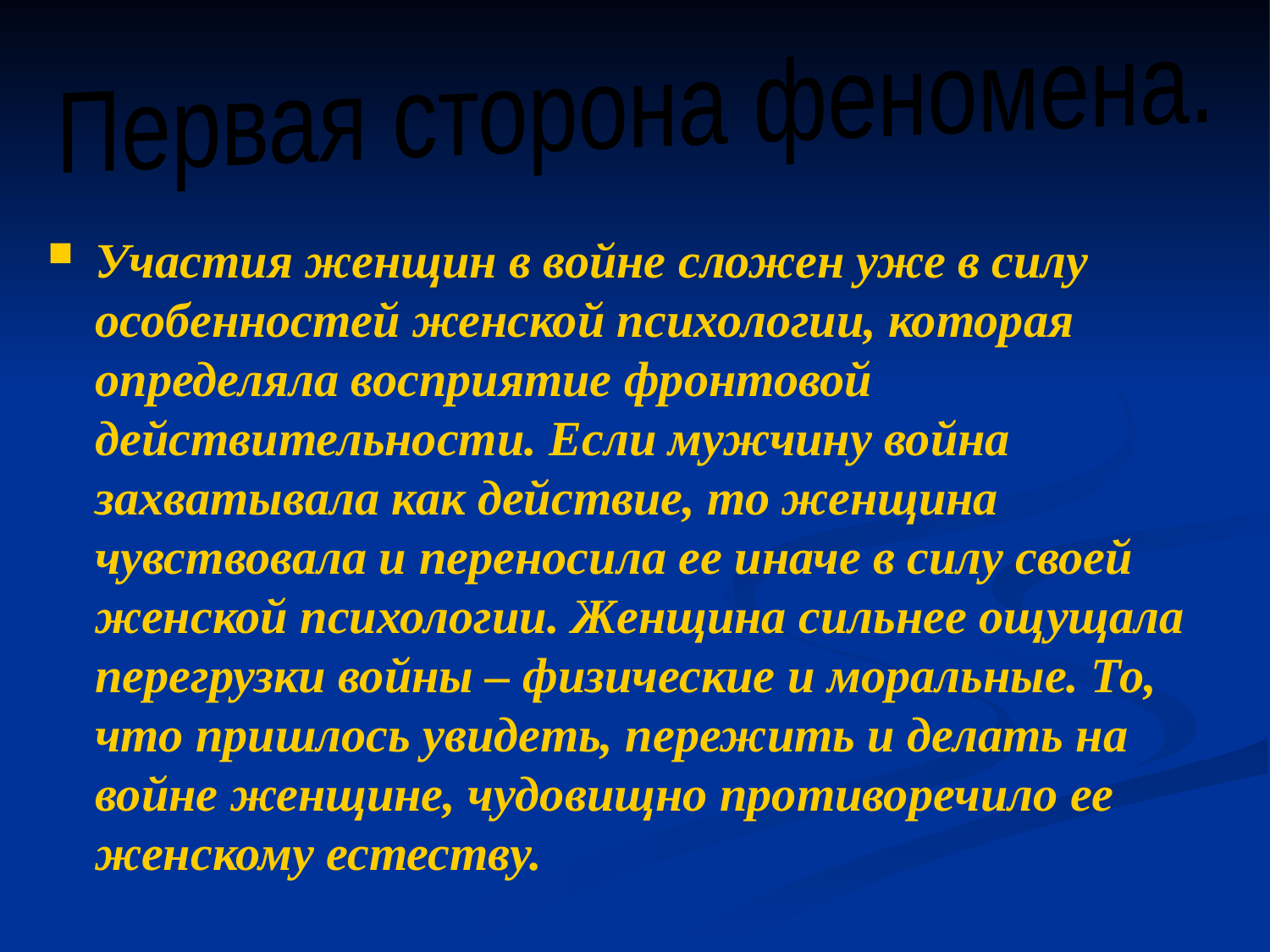

Первая сторона феномена.
Участия женщин в войне сложен уже в силу особенностей женской психологии, которая определяла восприятие фронтовой действительности. Если мужчину война захватывала как действие, то женщина чувствовала и переносила ее иначе в силу своей  женской психологии. Женщина сильнее ощущала перегрузки войны – физические и моральные. То, что пришлось увидеть, пережить и делать на войне женщине, чудовищно противоречило ее женскому естеству.